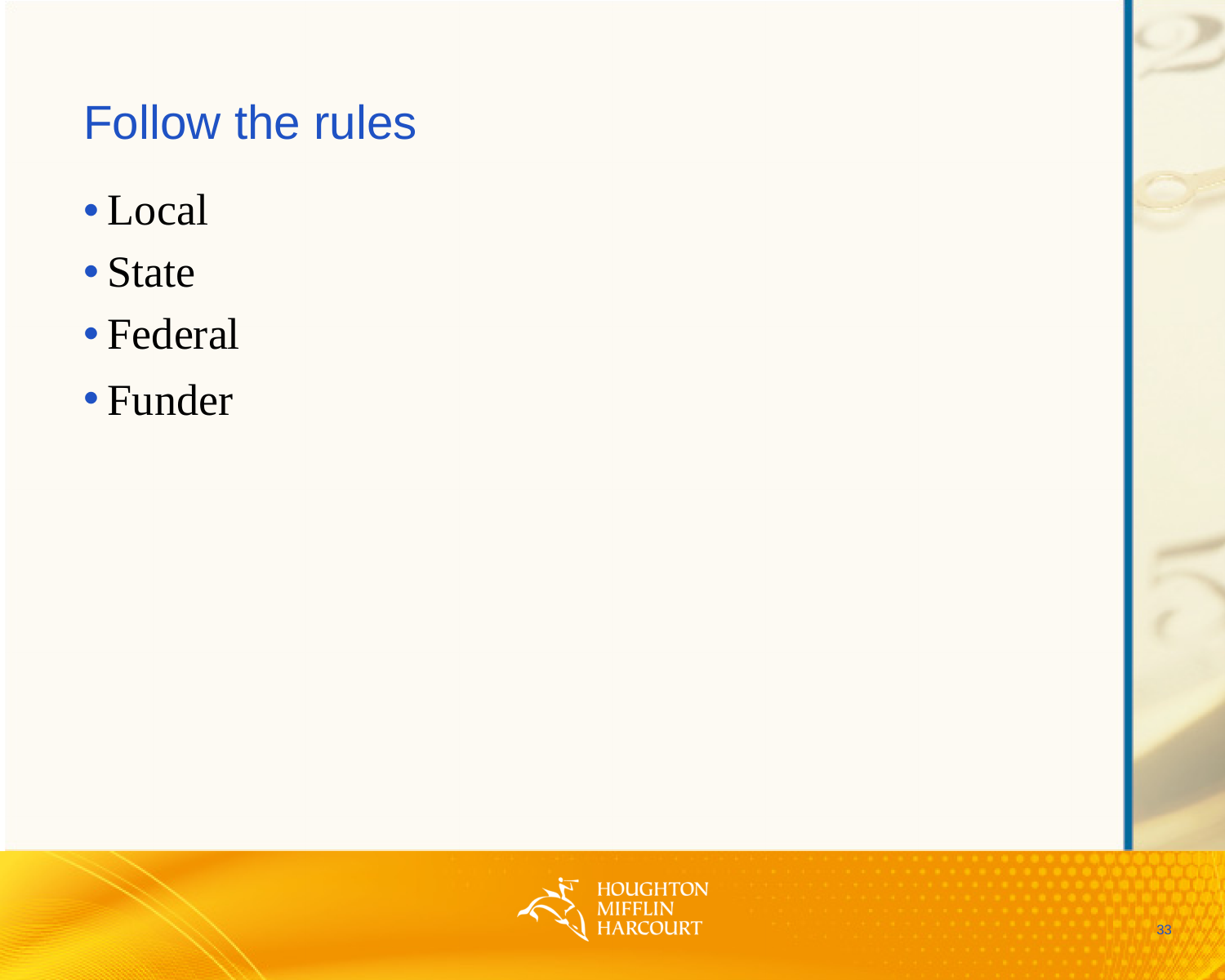

# Follow the rules
Local
State
Federal
Funder
33